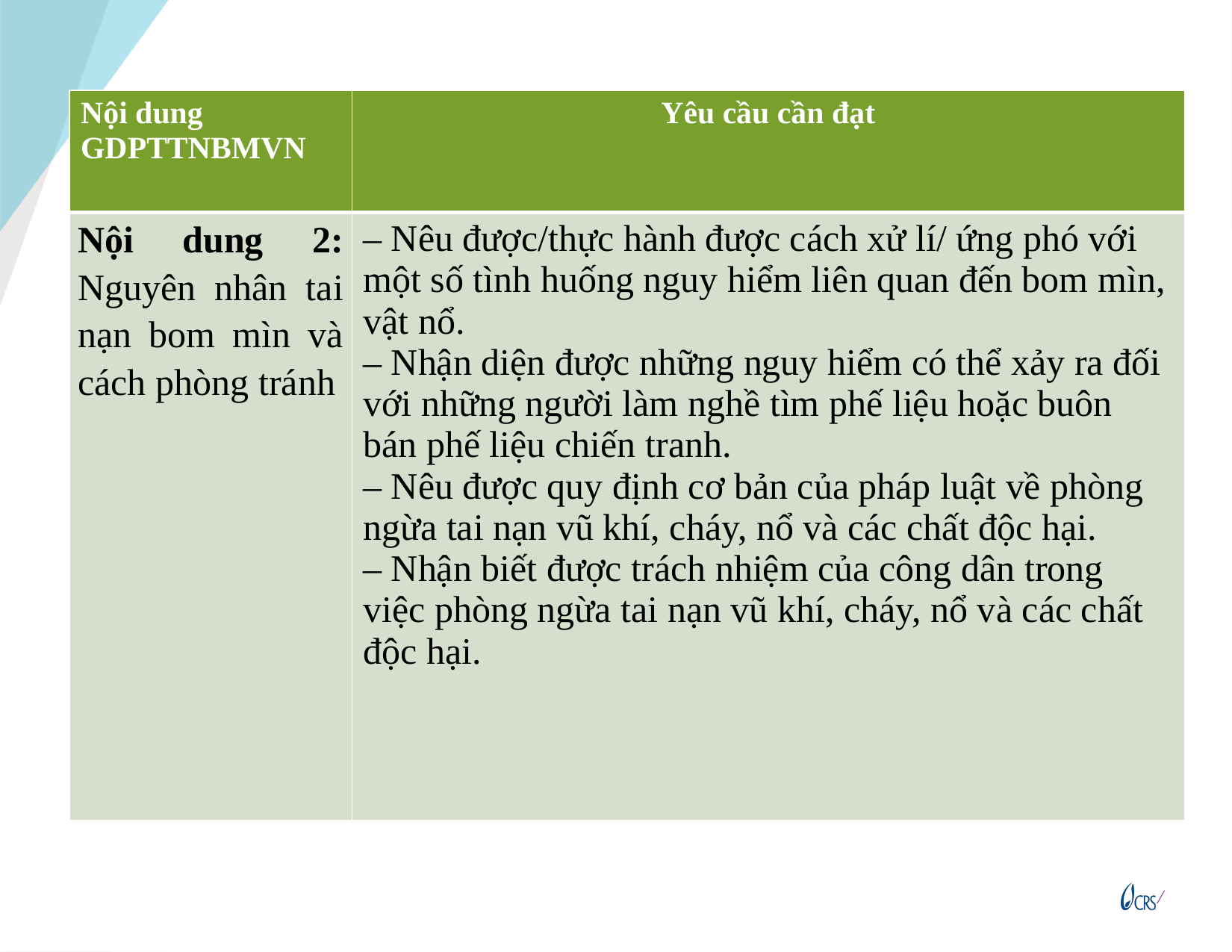

| Nội dung GDPTTNBMVN | Yêu cầu cần đạt |
| --- | --- |
| Nội dung 2: Nguyên nhân tai nạn bom mìn và cách phòng tránh | – Nêu được/thực hành được cách xử lí/ ứng phó với một số tình huống nguy hiểm liên quan đến bom mìn, vật nổ. – Nhận diện được những nguy hiểm có thể xảy ra đối với những người làm nghề tìm phế liệu hoặc buôn bán phế liệu chiến tranh. – Nêu được quy định cơ bản của pháp luật về phòng ngừa tai nạn vũ khí, cháy, nổ và các chất độc hại. – Nhận biết được trách nhiệm của công dân trong việc phòng ngừa tai nạn vũ khí, cháy, nổ và các chất độc hại. |
14